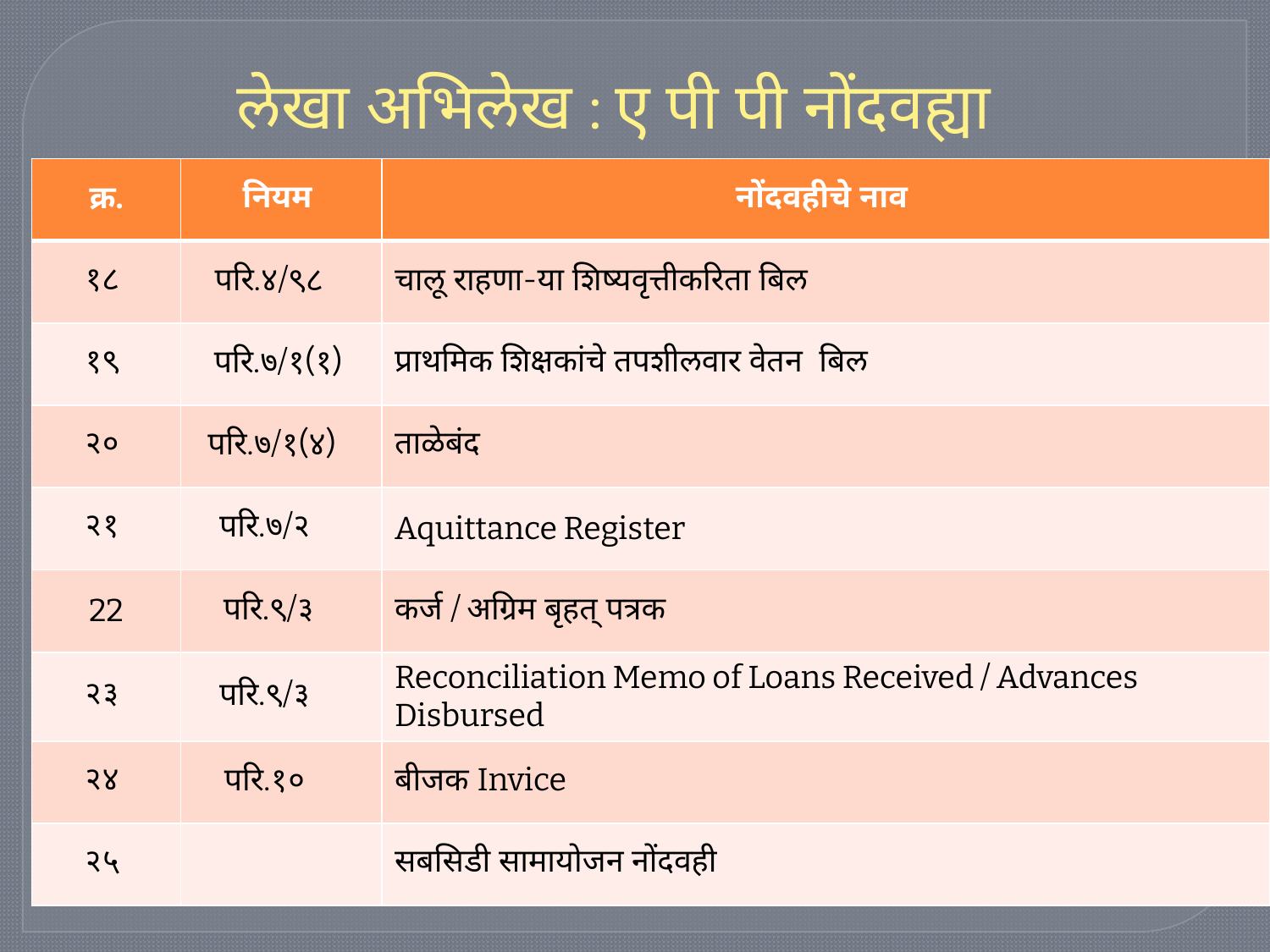

# लेखा अभिलेख : ए पी पी नोंदवह्या
| क्र. | नियम | नोंदवहीचे नाव |
| --- | --- | --- |
| १८ | परि.४/९८ | चालू राहणा-या शिष्यवृत्तीकरिता बिल |
| १९ | परि.७/१(१) | प्राथमिक शिक्षकांचे तपशीलवार वेतन बिल |
| २० | परि.७/१(४) | ताळेबंद |
| २१ | परि.७/२ | Aquittance Register |
| 22 | परि.९/३ | कर्ज / अग्रिम बृहत् पत्रक |
| २३ | परि.९/३ | Reconciliation Memo of Loans Received / Advances Disbursed |
| २४ | परि.१० | बीजक Invice |
| २५ |  | सबसिडी सामायोजन नोंदवही |